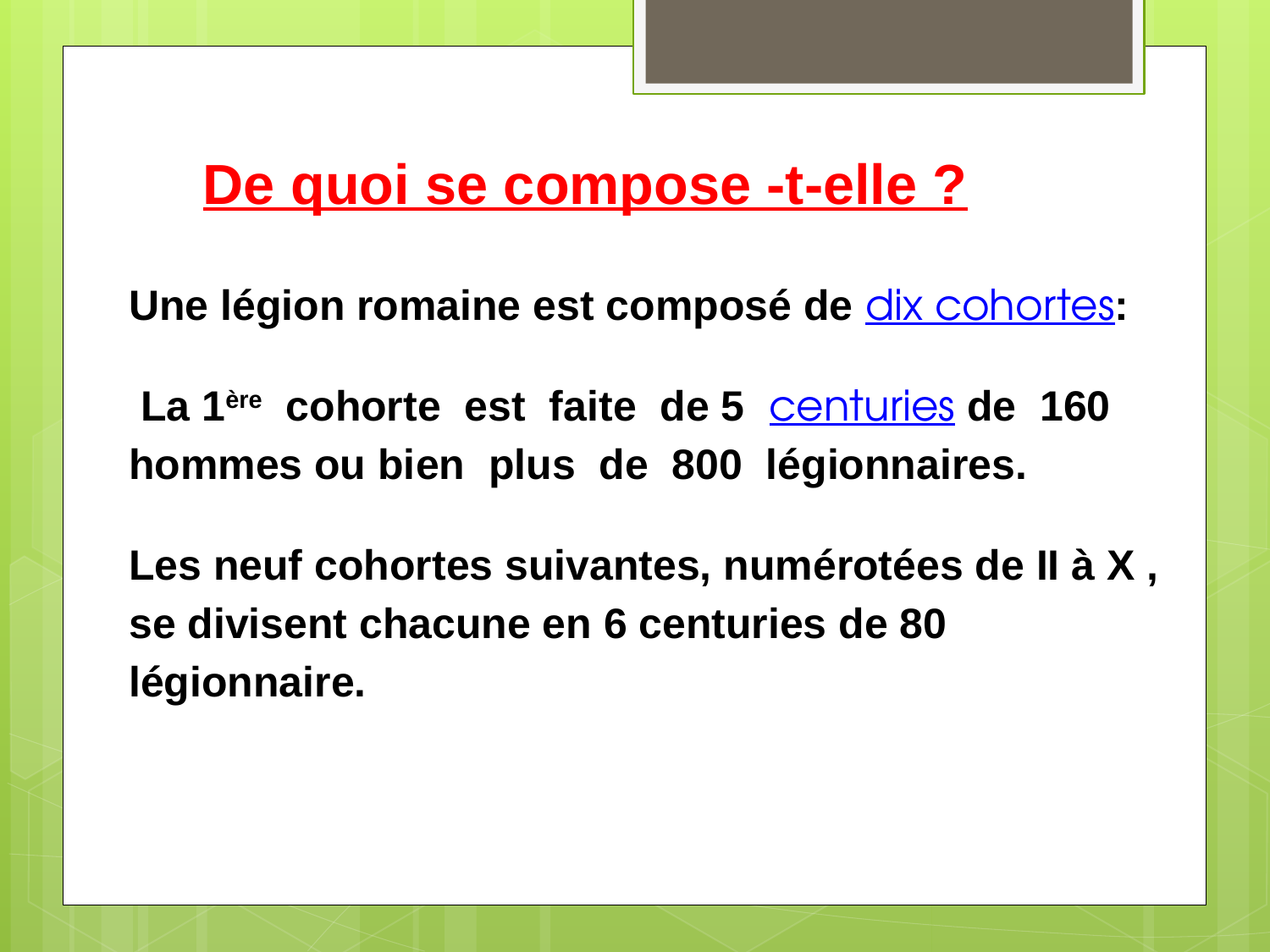

De quoi se compose -t-elle ?
Une légion romaine est composé de dix cohortes:
 La 1ère  cohorte  est  faite  de 5  centuries de  160  hommes ou bien  plus  de  800  légionnaires.
Les neuf cohortes suivantes, numérotées de II à X , se divisent chacune en 6 centuries de 80 légionnaire.